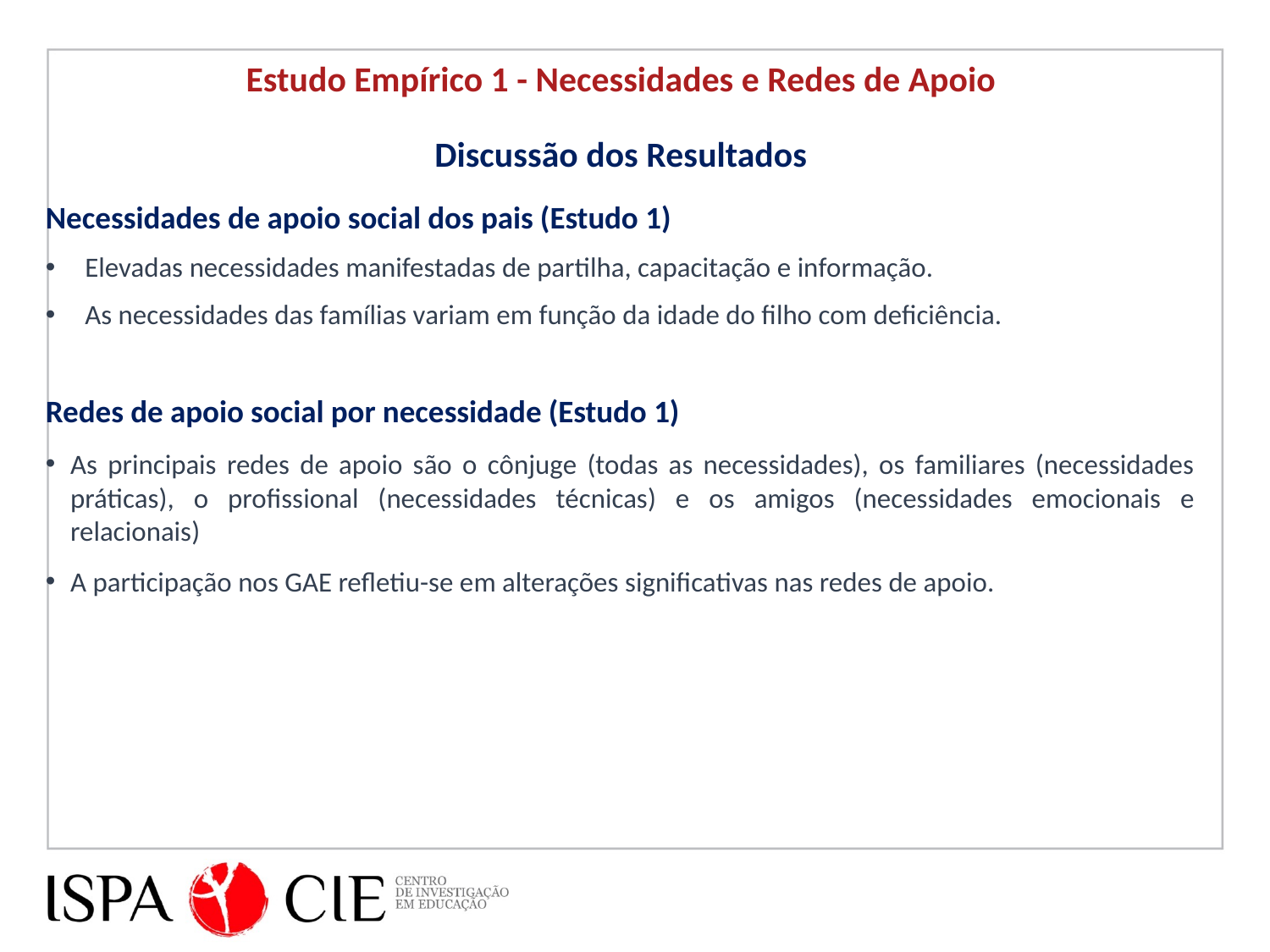

Estudo Empírico 1 - Necessidades e Redes de Apoio

Discussão dos Resultados
Necessidades de apoio social dos pais (Estudo 1)
Elevadas necessidades manifestadas de partilha, capacitação e informação.
As necessidades das famílias variam em função da idade do filho com deficiência.

Redes de apoio social por necessidade (Estudo 1)
As principais redes de apoio são o cônjuge (todas as necessidades), os familiares (necessidades práticas), o profissional (necessidades técnicas) e os amigos (necessidades emocionais e relacionais)
A participação nos GAE refletiu-se em alterações significativas nas redes de apoio.